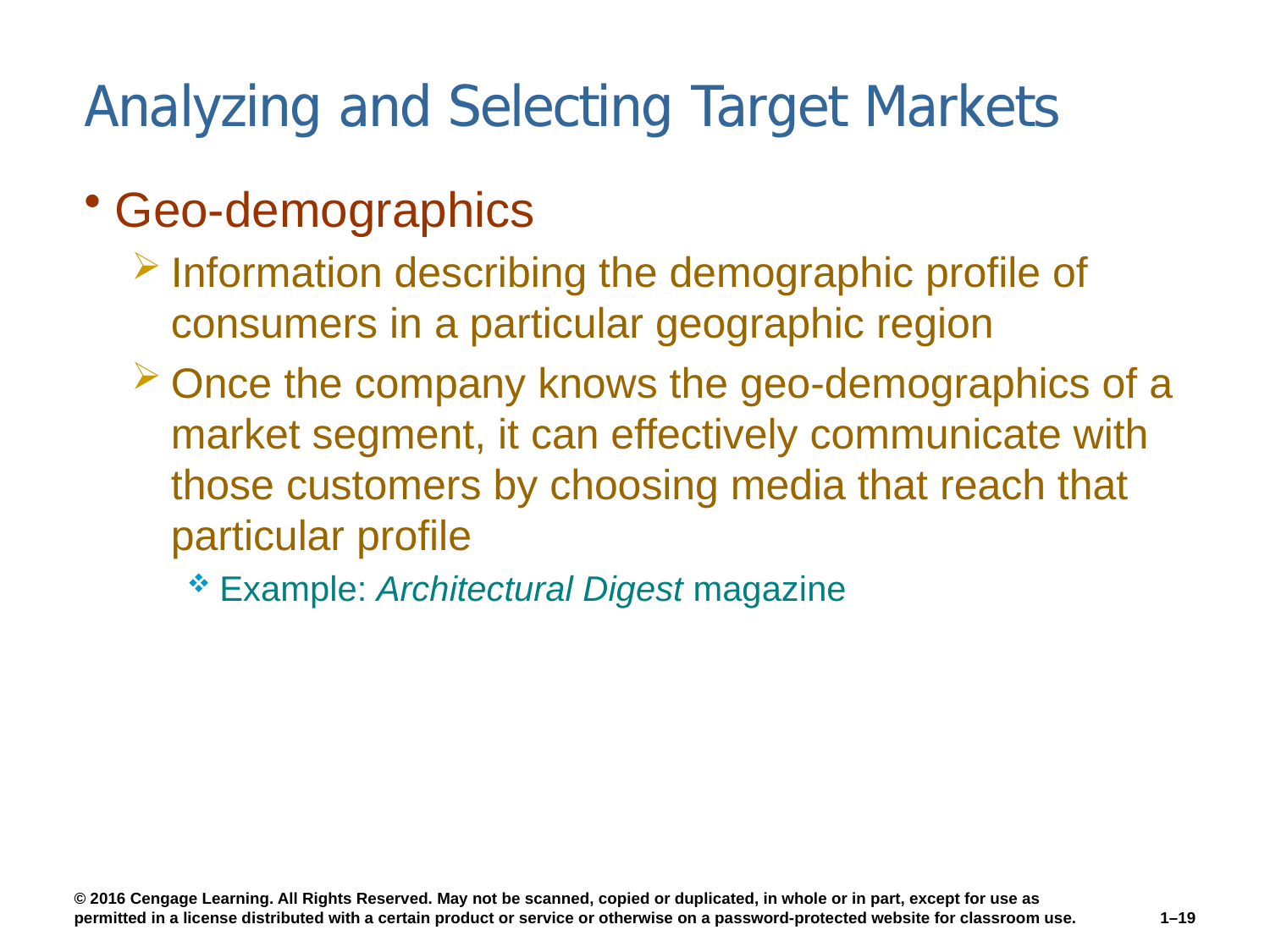

# Analyzing and Selecting Target Markets
Geo-demographics
Information describing the demographic profile of consumers in a particular geographic region
Once the company knows the geo-demographics of a market segment, it can effectively communicate with those customers by choosing media that reach that particular profile
Example: Architectural Digest magazine
1–19
© 2016 Cengage Learning. All Rights Reserved. May not be scanned, copied or duplicated, in whole or in part, except for use as permitted in a license distributed with a certain product or service or otherwise on a password-protected website for classroom use.